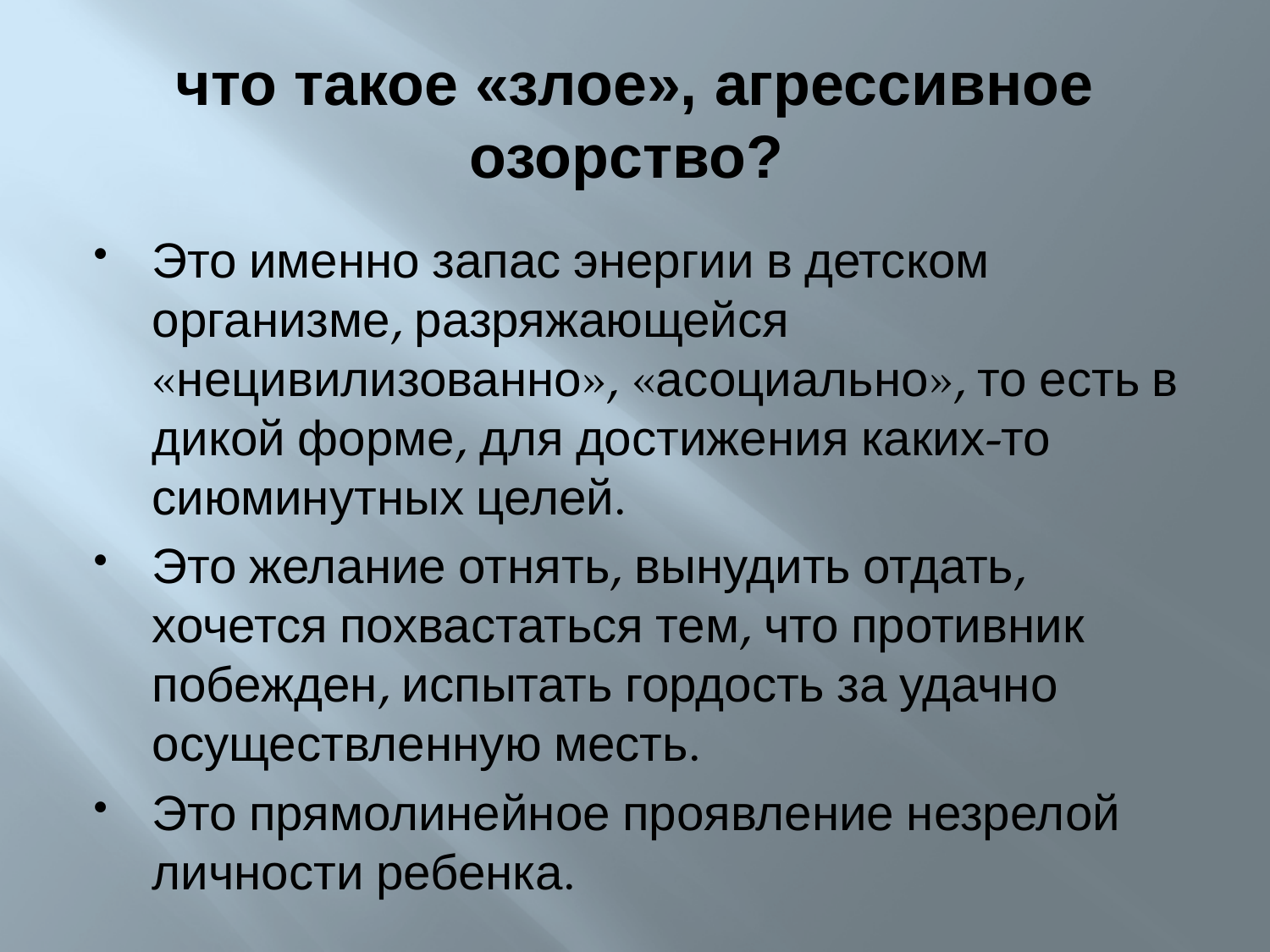

# что такое «злое», агрессивное озорство?
Это именно запас энергии в детском организме, разряжающейся «нецивилизованно», «асоциально», то есть в дикой форме, для достижения каких-то сиюминутных целей.
Это желание отнять, вынудить отдать, хочется похвастаться тем, что противник побежден, испытать гордость за удачно осуществленную месть.
Это прямолинейное проявление незрелой личности ребенка.